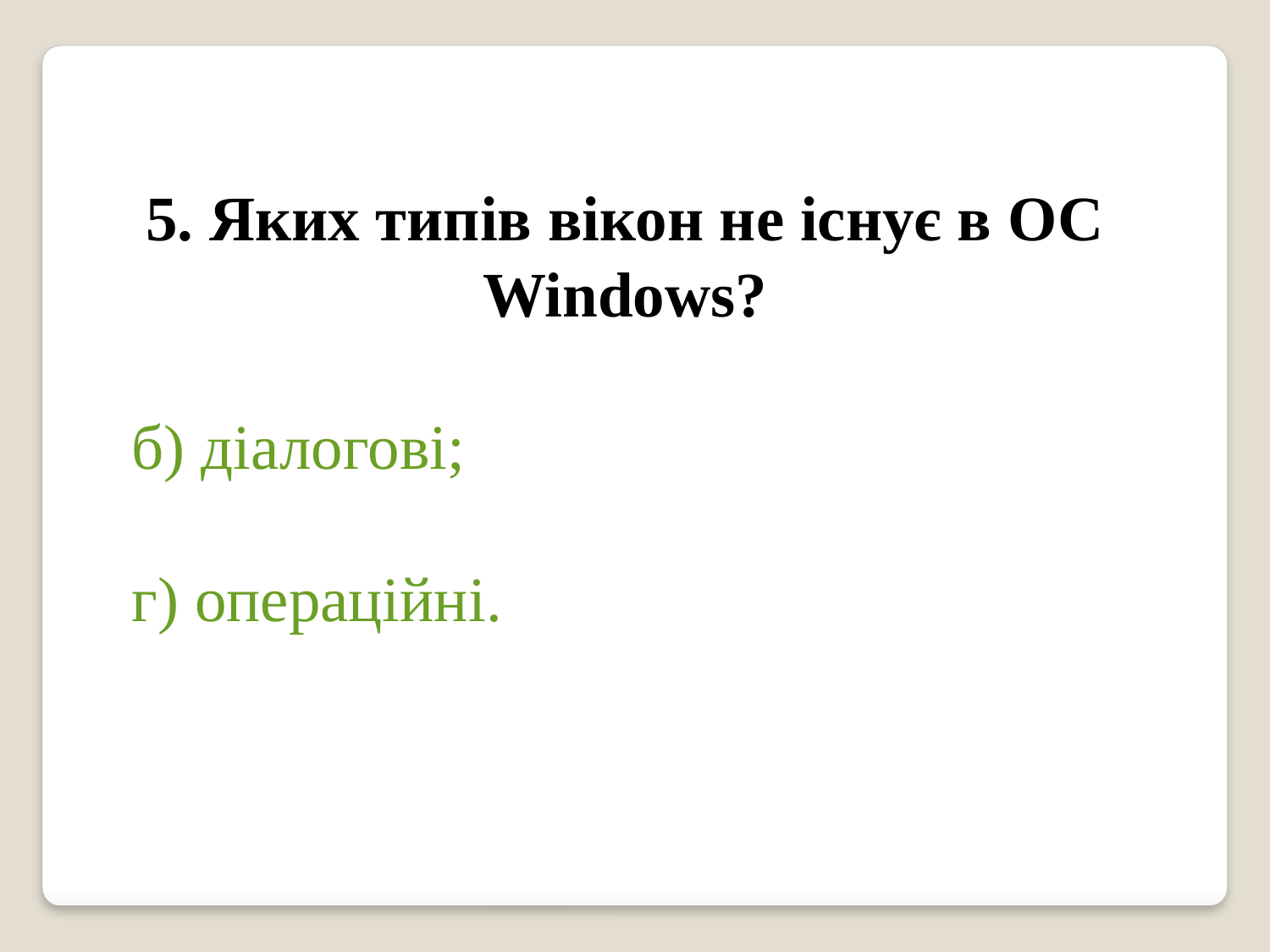

5. Яких типів вікон не існує в ОС Windows?

б) діалогові;

г) операційні.